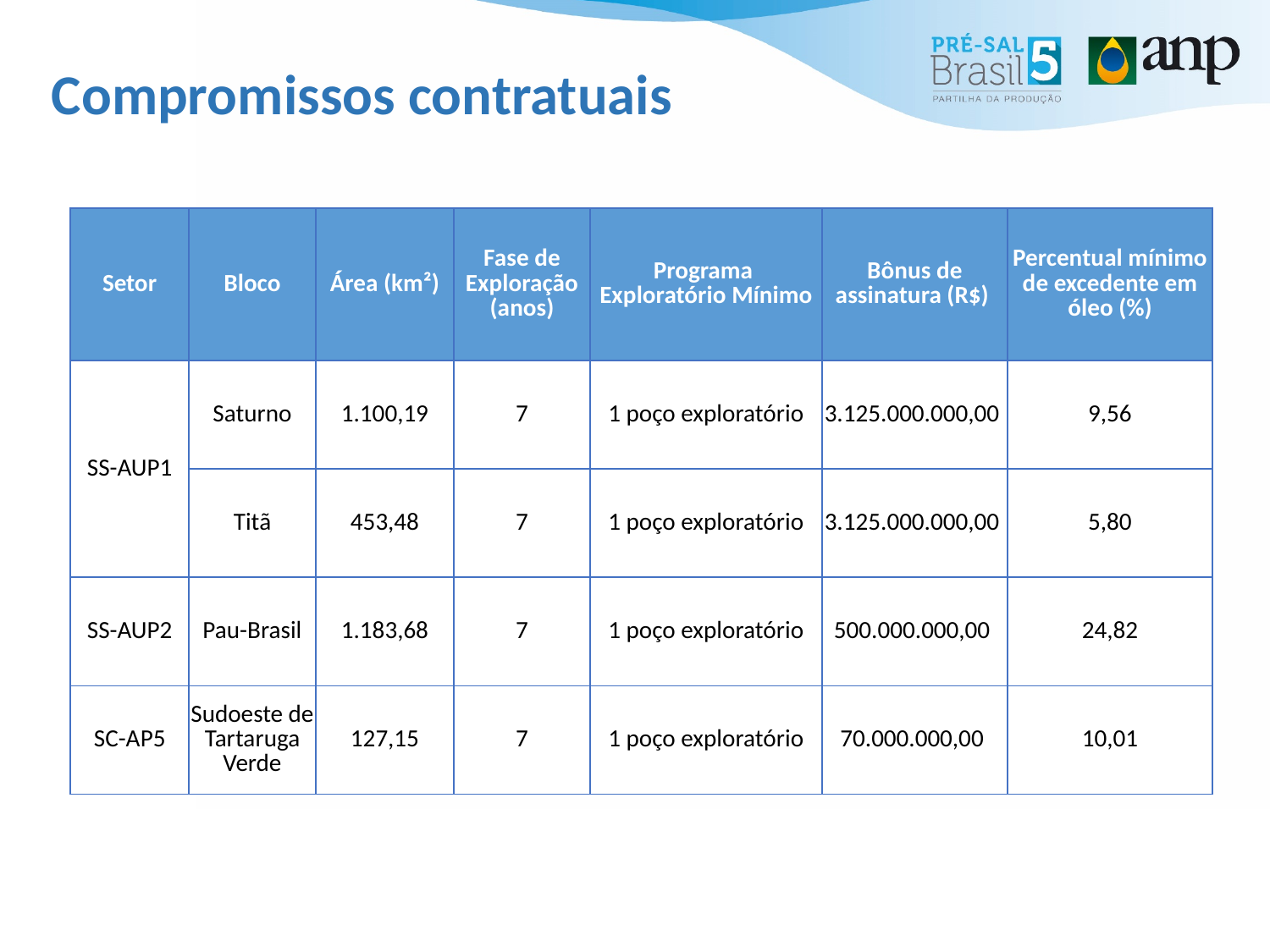

# Compromissos contratuais
| Setor | Bloco | Área (km²) | Fase de Exploração (anos) | Programa Exploratório Mínimo | Bônus de assinatura (R$) | Percentual mínimo de excedente em óleo (%) |
| --- | --- | --- | --- | --- | --- | --- |
| SS-AUP1 | Saturno | 1.100,19 | 7 | 1 poço exploratório | 3.125.000.000,00 | 9,56 |
|  | Titã | 453,48 | 7 | 1 poço exploratório | 3.125.000.000,00 | 5,80 |
| SS-AUP2 | Pau-Brasil | 1.183,68 | 7 | 1 poço exploratório | 500.000.000,00 | 24,82 |
| SC-AP5 | Sudoeste de Tartaruga Verde | 127,15 | 7 | 1 poço exploratório | 70.000.000,00 | 10,01 |